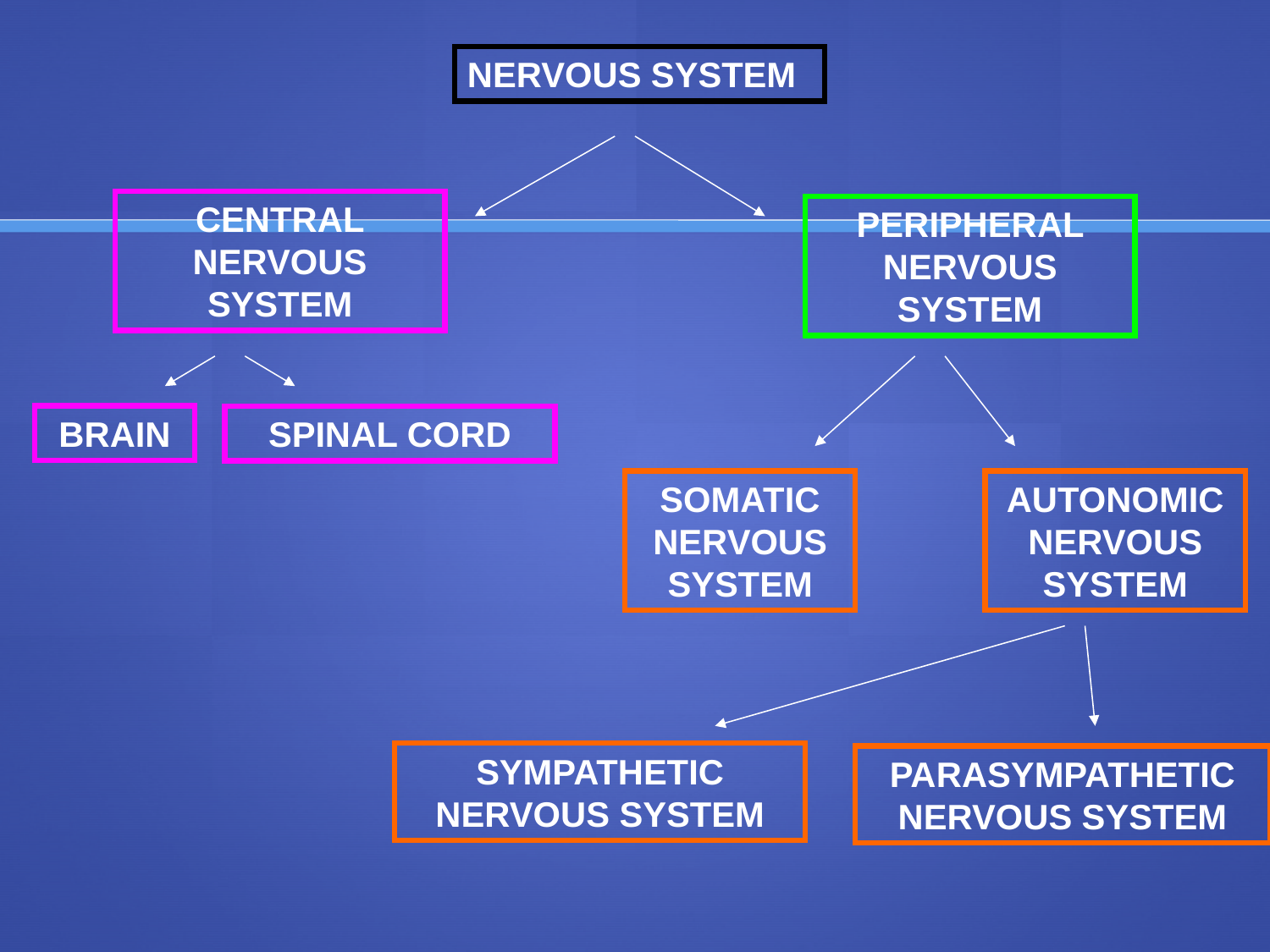

NERVOUS SYSTEM

CENTRAL NERVOUS SYSTEM
PERIPHERAL NERVOUS SYSTEM

BRAIN
SPINAL CORD
SOMATIC NERVOUS SYSTEM
AUTONOMIC NERVOUS SYSTEM

SYMPATHETIC NERVOUS SYSTEM
PARASYMPATHETIC NERVOUS SYSTEM